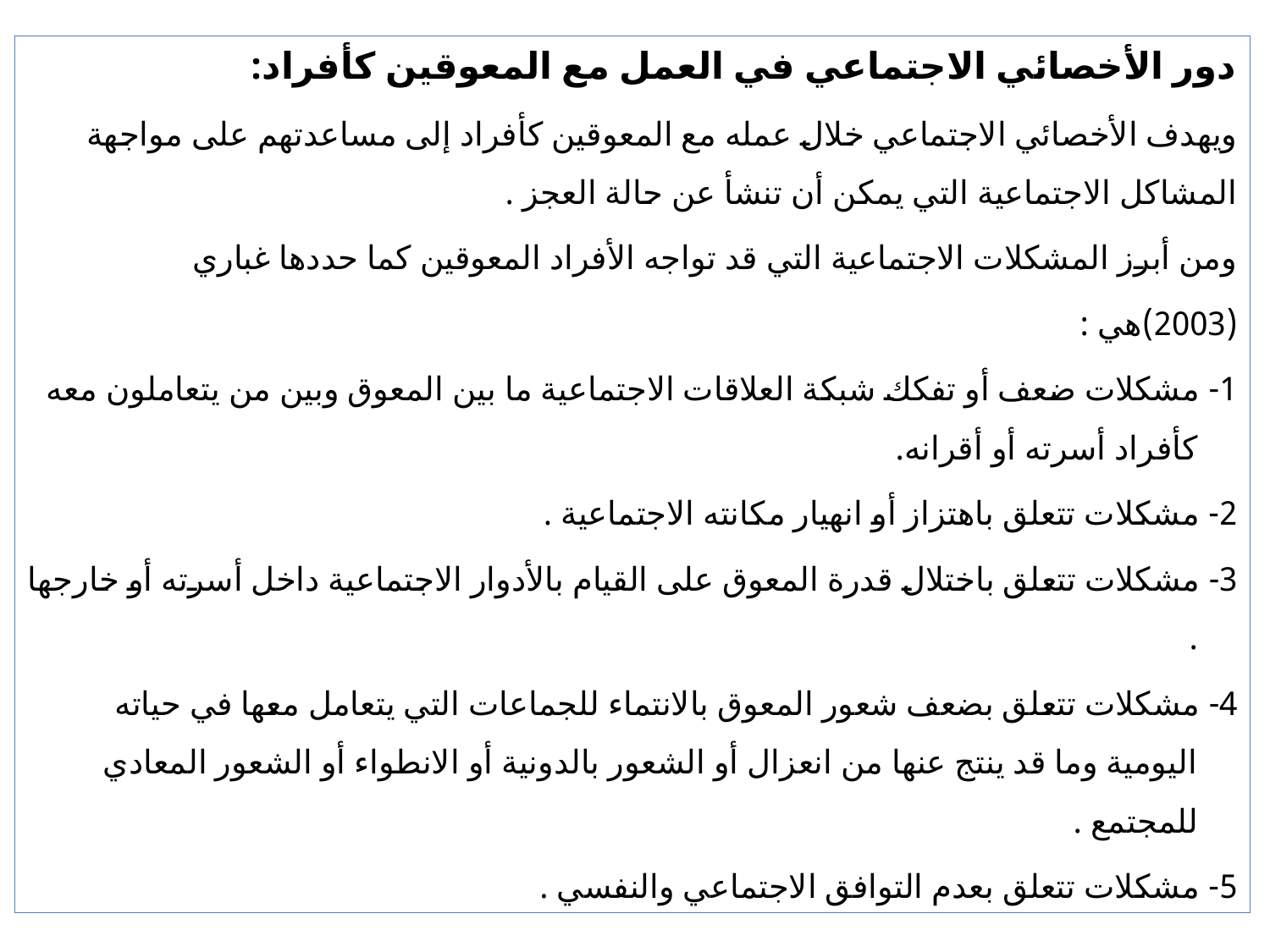

دور الأخصائي الاجتماعي في العمل مع المعوقين كأفراد:
ويهدف الأخصائي الاجتماعي خلال عمله مع المعوقين كأفراد إلى مساعدتهم على مواجهة المشاكل الاجتماعية التي يمكن أن تنشأ عن حالة العجز .
ومن أبرز المشكلات الاجتماعية التي قد تواجه الأفراد المعوقين كما حددها غباري
(2003)هي :
1- مشكلات ضعف أو تفكك شبكة العلاقات الاجتماعية ما بين المعوق وبين من يتعاملون معه كأفراد أسرته أو أقرانه.
2- مشكلات تتعلق باهتزاز أو انهيار مكانته الاجتماعية .
3- مشكلات تتعلق باختلال قدرة المعوق على القيام بالأدوار الاجتماعية داخل أسرته أو خارجها .
4- مشكلات تتعلق بضعف شعور المعوق بالانتماء للجماعات التي يتعامل معها في حياته اليومية وما قد ينتج عنها من انعزال أو الشعور بالدونية أو الانطواء أو الشعور المعادي للمجتمع .
5- مشكلات تتعلق بعدم التوافق الاجتماعي والنفسي .